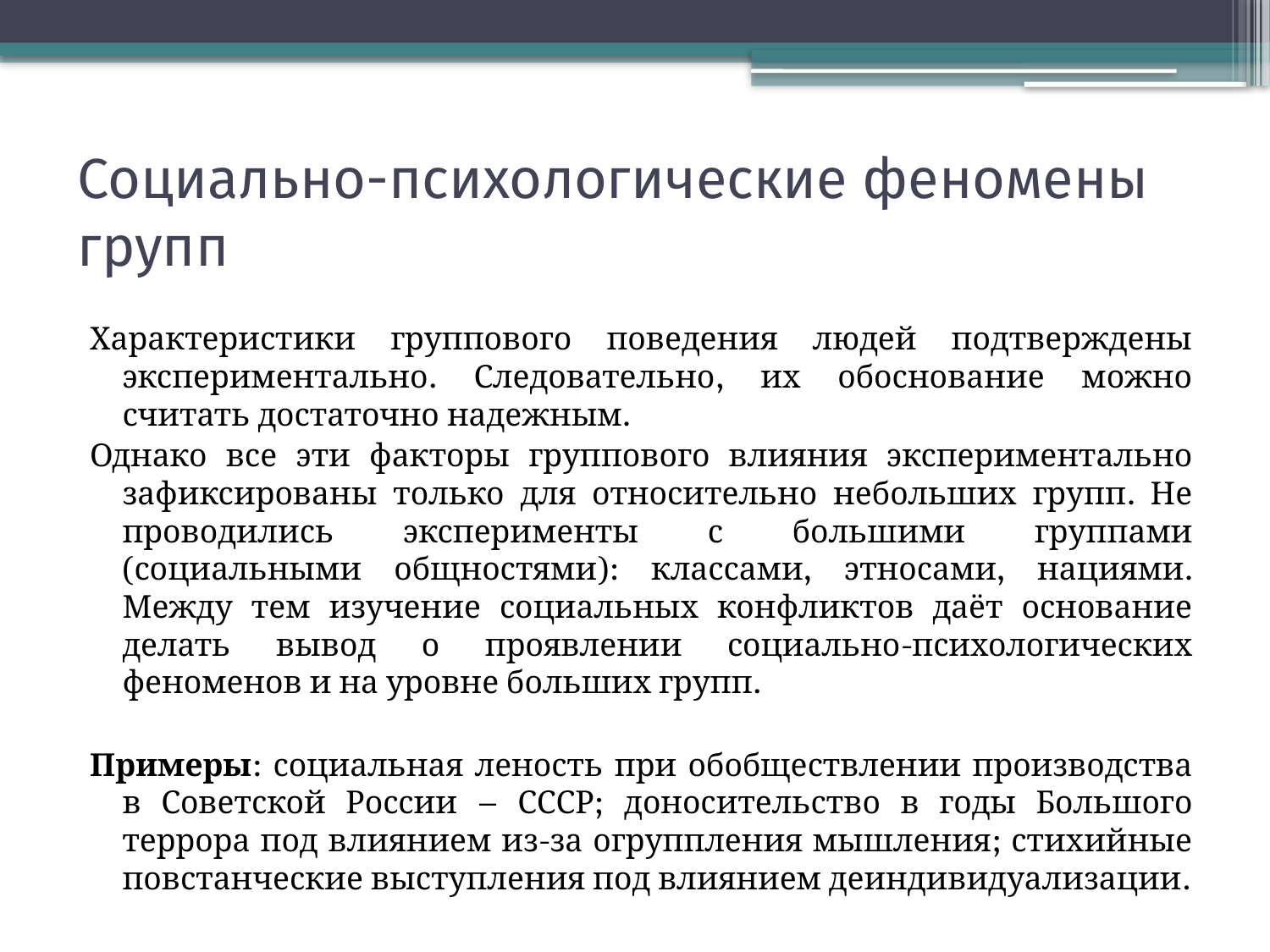

# Социально-психологические феномены групп
Характеристики группового поведения людей подтверждены экспериментально. Следовательно, их обоснование можно считать достаточно надежным.
Однако все эти факторы группового влияния экспериментально зафиксированы только для относительно небольших групп. Не проводились эксперименты с большими группами (социальными общностями): классами, этносами, нациями. Между тем изучение социальных конфликтов даёт основание делать вывод о проявлении социально-психологических феноменов и на уровне больших групп.

Примеры: социальная леность при обобществлении производства в Советской России – СССР; доносительство в годы Большого террора под влиянием из-за огруппления мышления; стихийные повстанческие выступления под влиянием деиндивидуализации.